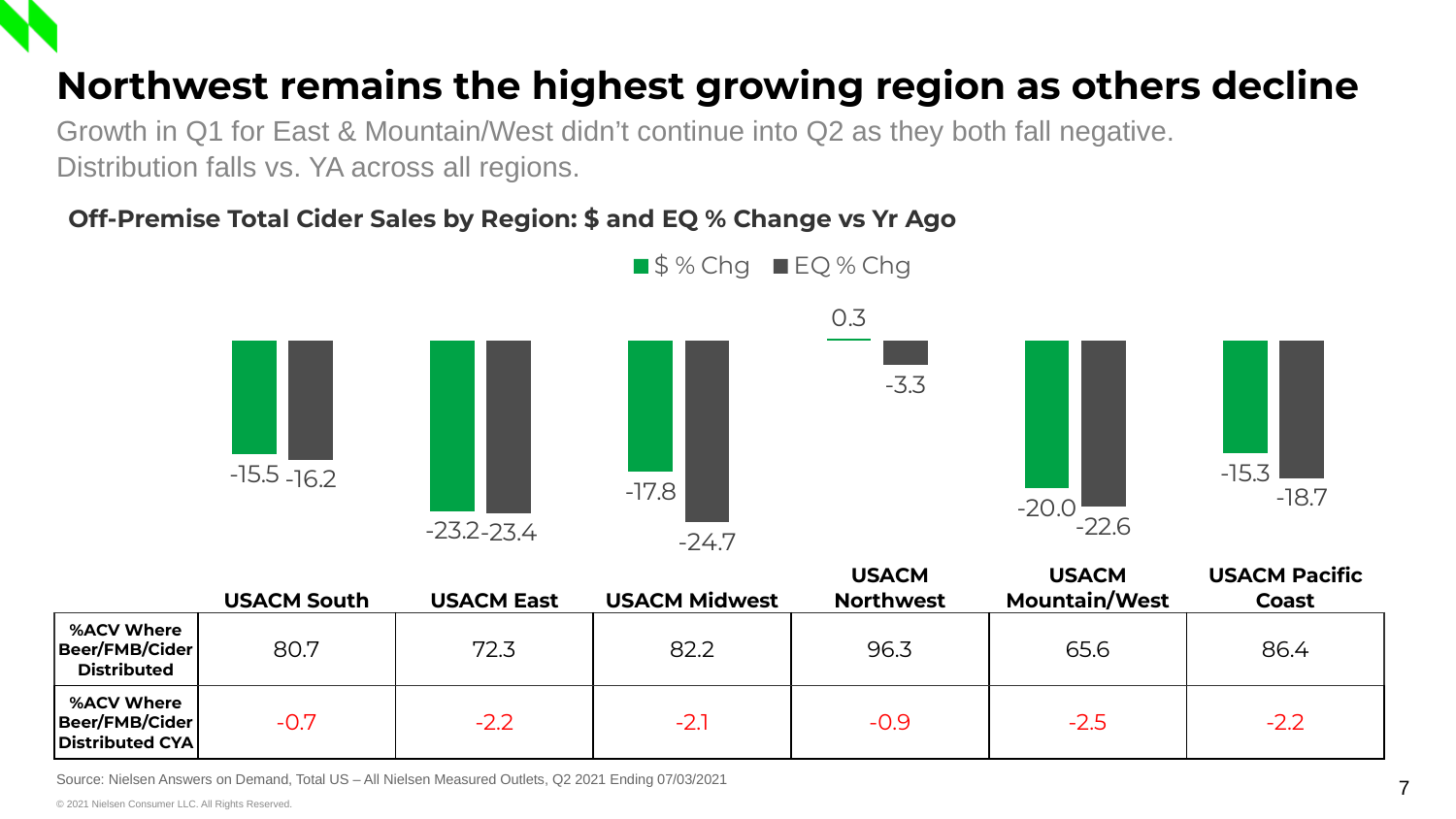

Northwest remains the highest growing region as others decline
Growth in Q1 for East & Mountain/West didn’t continue into Q2 as they both fall negative.
Distribution falls vs. YA across all regions.
Off-Premise Total Cider Sales by Region: $ and EQ % Change vs Yr Ago

### Chart

| Category | $ % Chg | EQ % Chg |
|---|---|---|
| USACM South | -15.494 | -16.181 |
| USACM East | -23.167 | -23.428 |
| USACM Midwest | -17.826 | -24.739 |
| USACM Northwest | 0.328 | -3.345 |
| USACM Mountain/West | -20.019 | -22.564 |
| USACM Pacific Coast | -15.342 | -18.686 |
|  | USACM South | USACM East | USACM Midwest | USACM Northwest | USACM Mountain/West | USACM Pacific Coast |
| --- | --- | --- | --- | --- | --- | --- |
| %ACV Where Beer/FMB/Cider Distributed | 80.7 | 72.3 | 82.2 | 96.3 | 65.6 | 86.4 |
| %ACV Where Beer/FMB/Cider Distributed CYA | -0.7 | -2.2 | -2.1 | -0.9 | -2.5 | -2.2 |
7
Source: Nielsen Answers on Demand, Total US – All Nielsen Measured Outlets, Q2 2021 Ending 07/03/2021